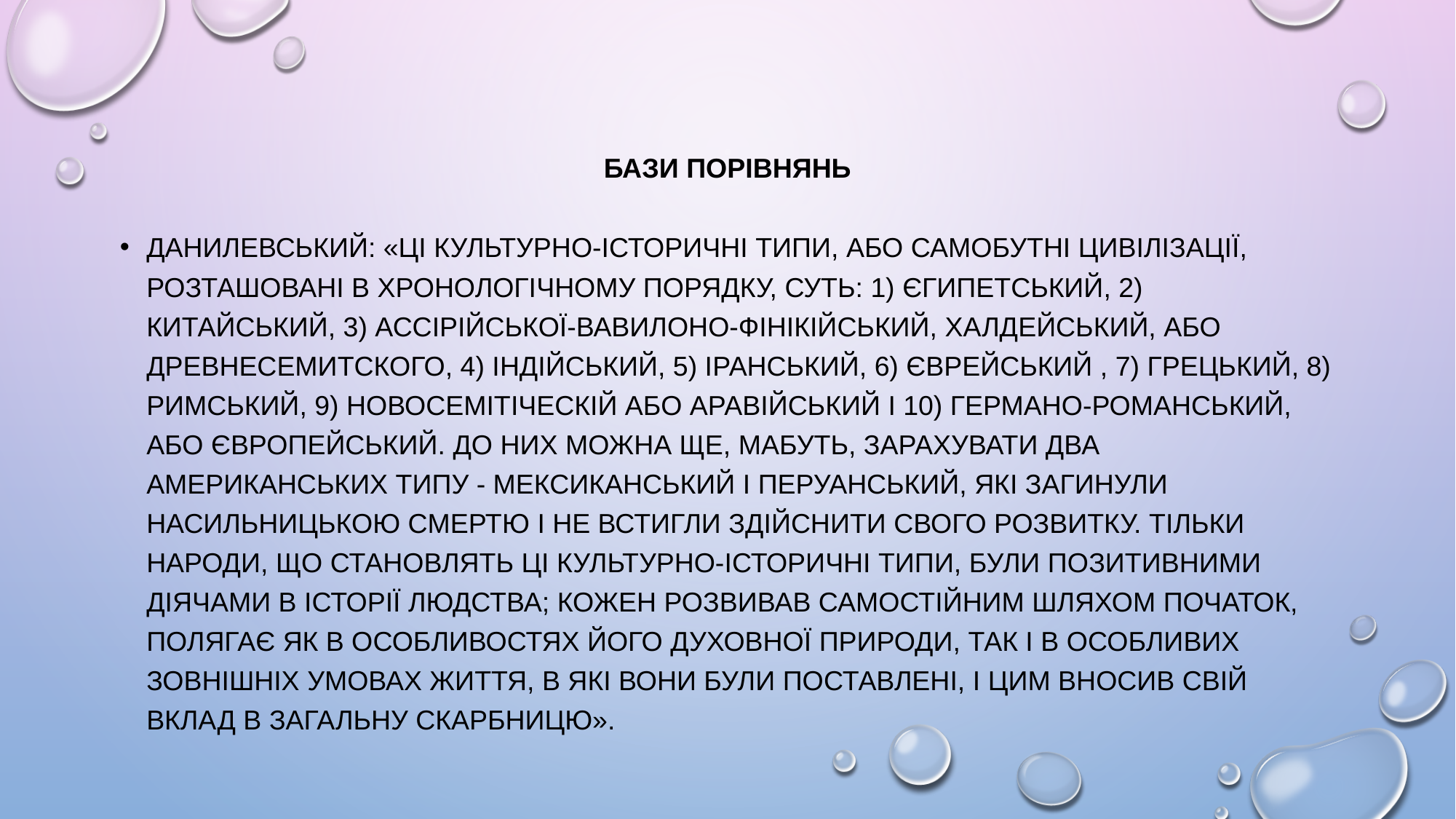

# Бази порівнянь
Данилевський: «Ці культурно-історичні типи, або самобутні цивілізації, розташовані в хронологічному порядку, суть: 1) єгипетський, 2) китайський, 3) ассірійської-вавилоно-фінікійський, халдейський, або древнесемитского, 4) індійський, 5) іранський, 6) єврейський , 7) грецький, 8) римський, 9) новосемітіческій або аравійський і 10) германо-романський, або європейський. До них можна ще, мабуть, зарахувати два американських типу - мексиканський і перуанський, які загинули насильницькою смертю і не встигли здійснити свого розвитку. Тільки народи, що становлять ці культурно-історичні типи, були позитивними діячами в історії людства; кожен розвивав самостійним шляхом початок, полягає як в особливостях його духовної природи, так і в особливих зовнішніх умовах життя, в які вони були поставлені, і цим вносив свій вклад в загальну скарбницю».